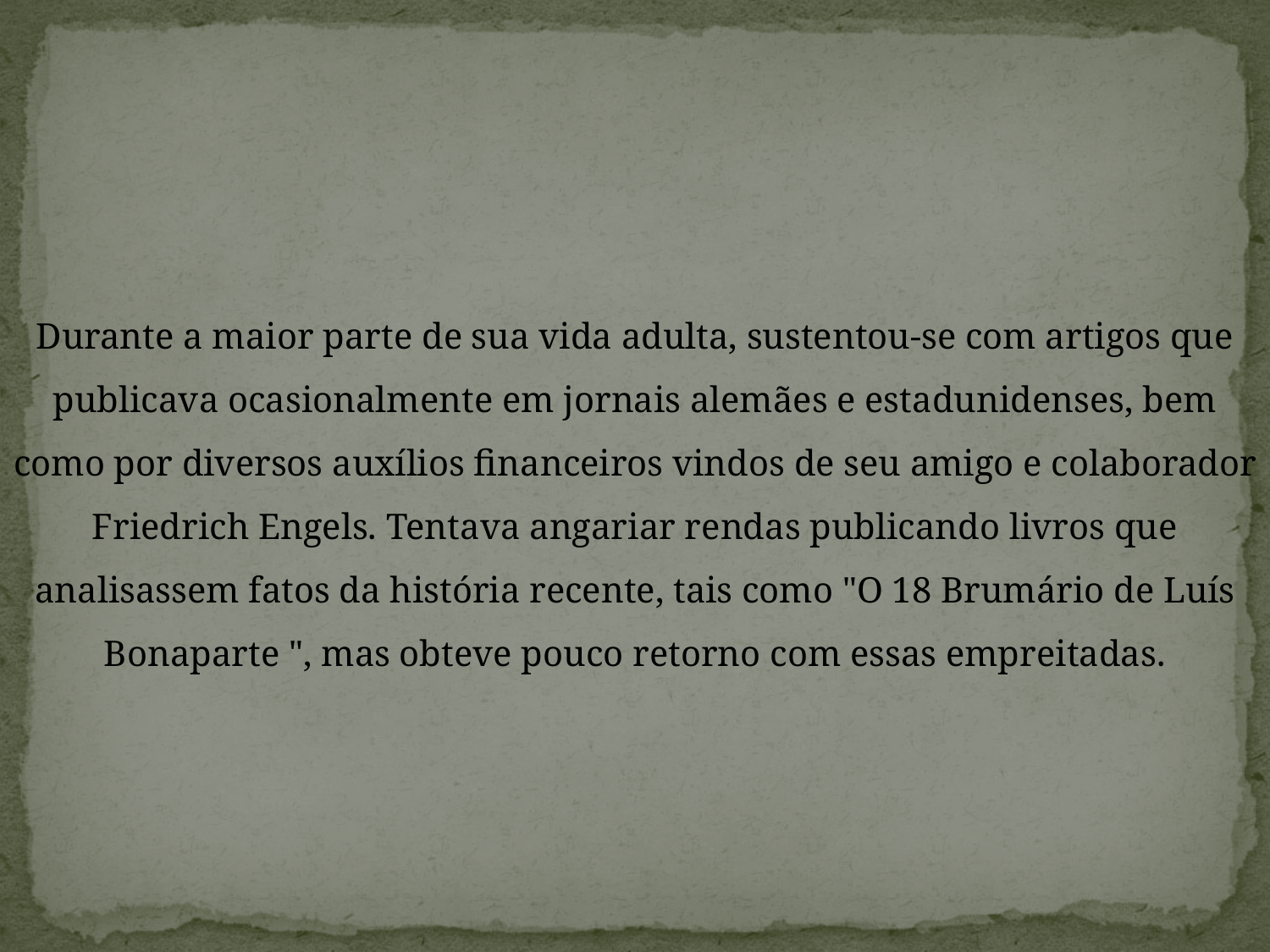

Durante a maior parte de sua vida adulta, sustentou-se com artigos que publicava ocasionalmente em jornais alemães e estadunidenses, bem como por diversos auxílios financeiros vindos de seu amigo e colaborador Friedrich Engels. Tentava angariar rendas publicando livros que analisassem fatos da história recente, tais como "O 18 Brumário de Luís Bonaparte ", mas obteve pouco retorno com essas empreitadas.